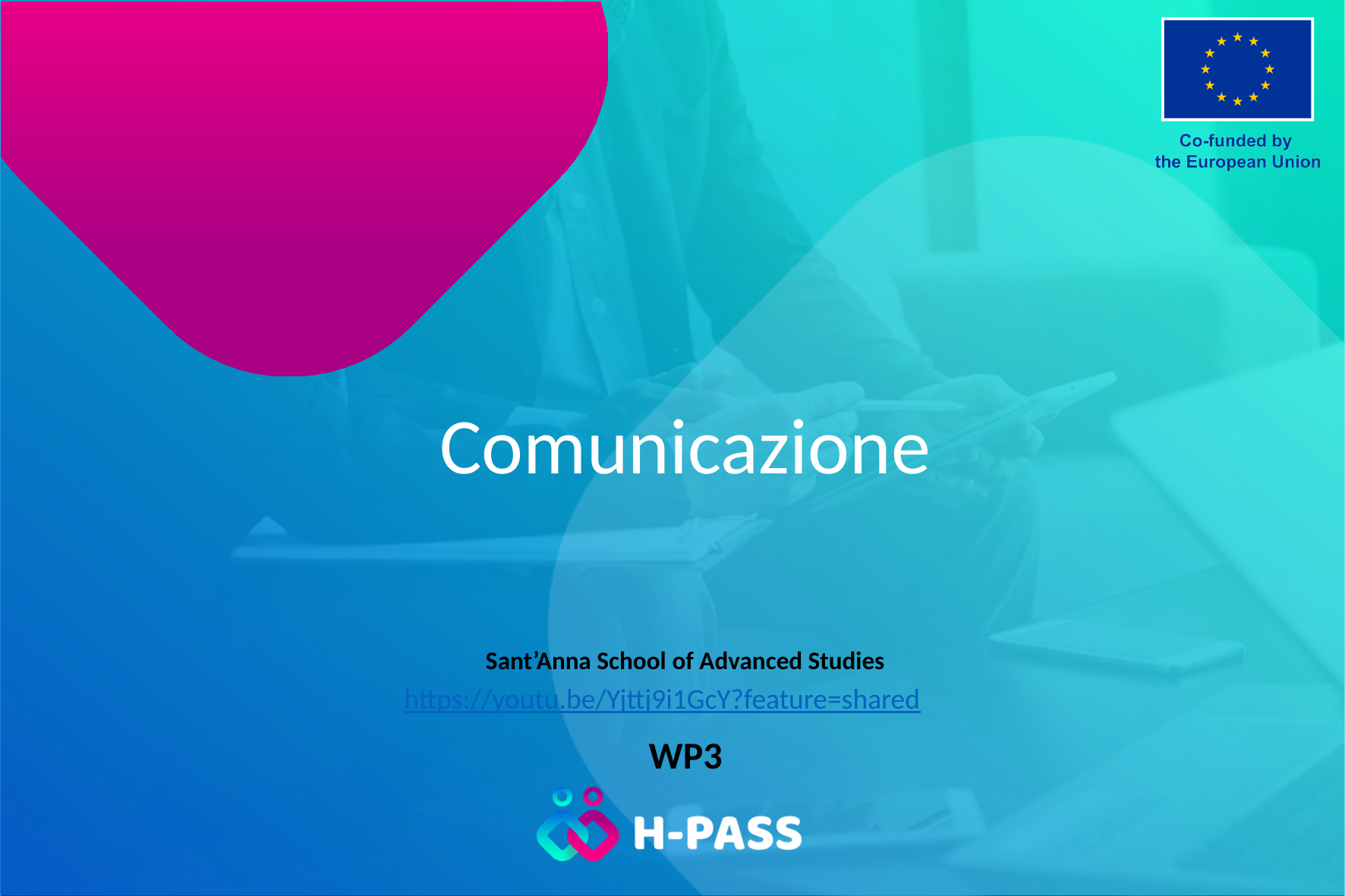

# Comunicazione

Sant’Anna School of Advanced Studies
https://youtu.be/Yjttj9i1GcY?feature=shared
WP3